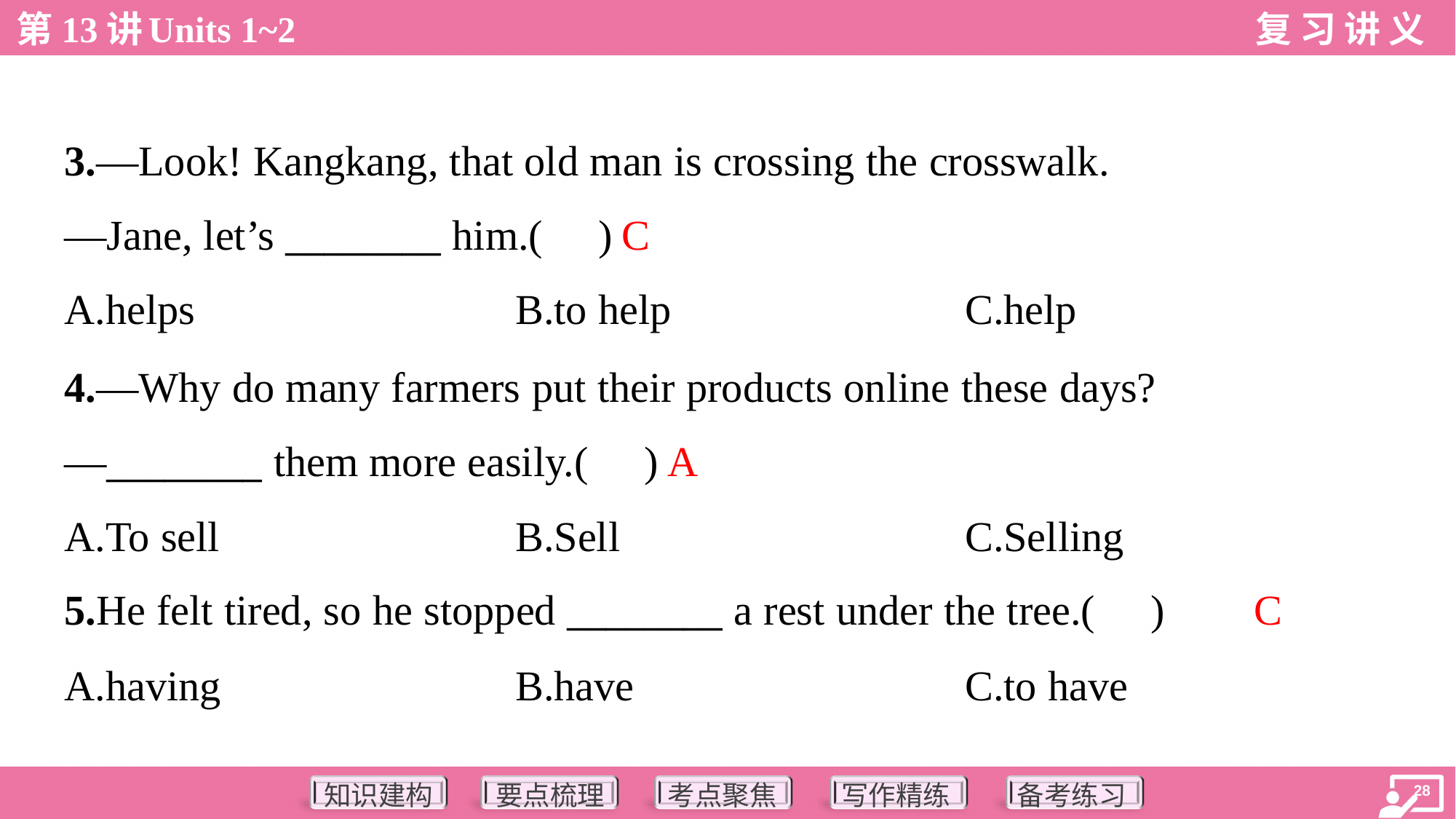

3.—Look! Kangkang, that old man is crossing the crosswalk.
—Jane, let’s ________ him.(     )
C
A.helps	B.to help	C.help
4.—Why do many farmers put their products online these days?
—________ them more easily.(     )
A
A.To sell	B.Sell	C.Selling
C
5.He felt tired, so he stopped ________ a rest under the tree.(     )
A.having	B.have	C.to have